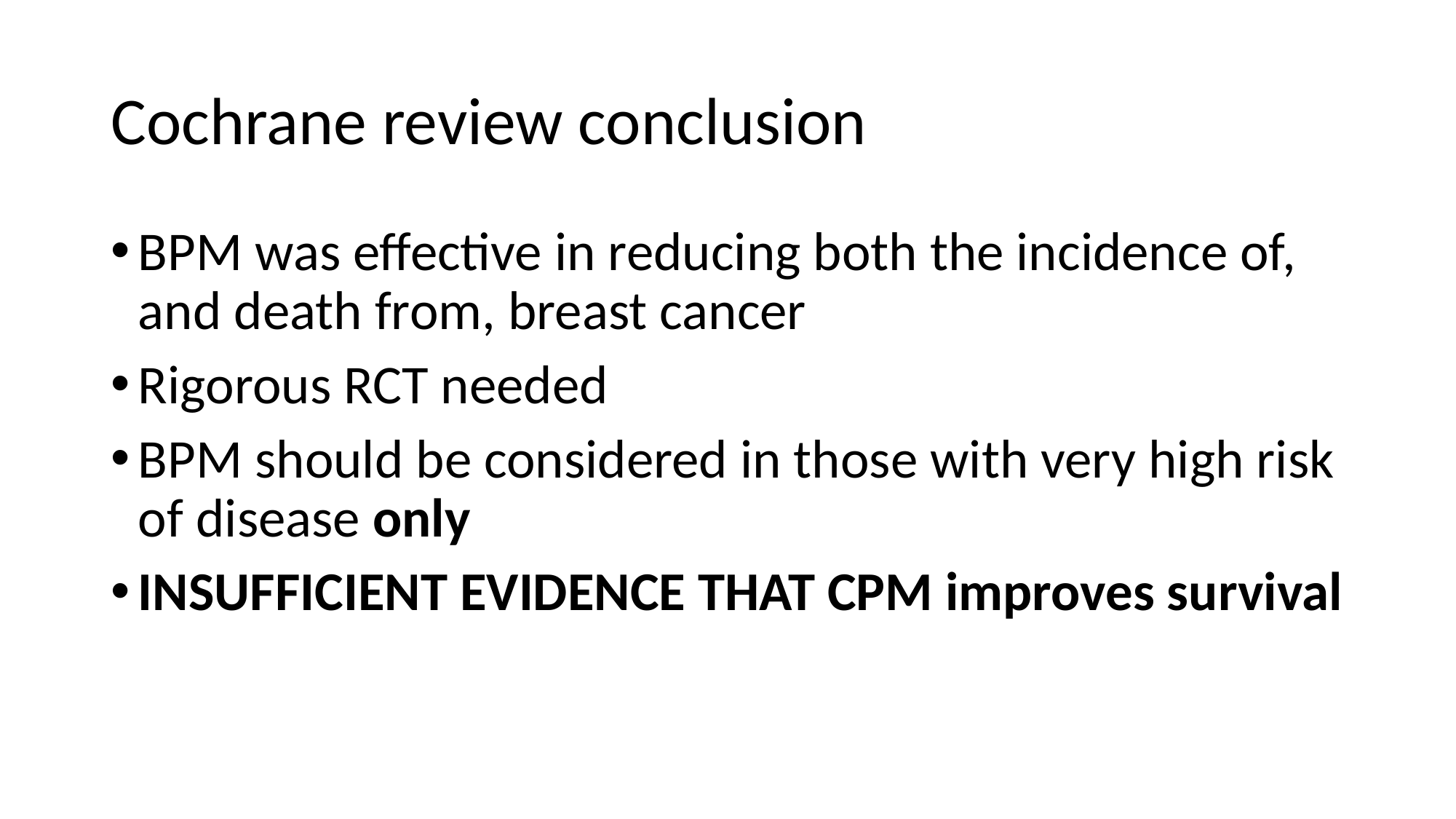

# Cochrane review conclusion
BPM was effective in reducing both the incidence of, and death from, breast cancer
Rigorous RCT needed
BPM should be considered in those with very high risk of disease only
INSUFFICIENT EVIDENCE THAT CPM improves survival